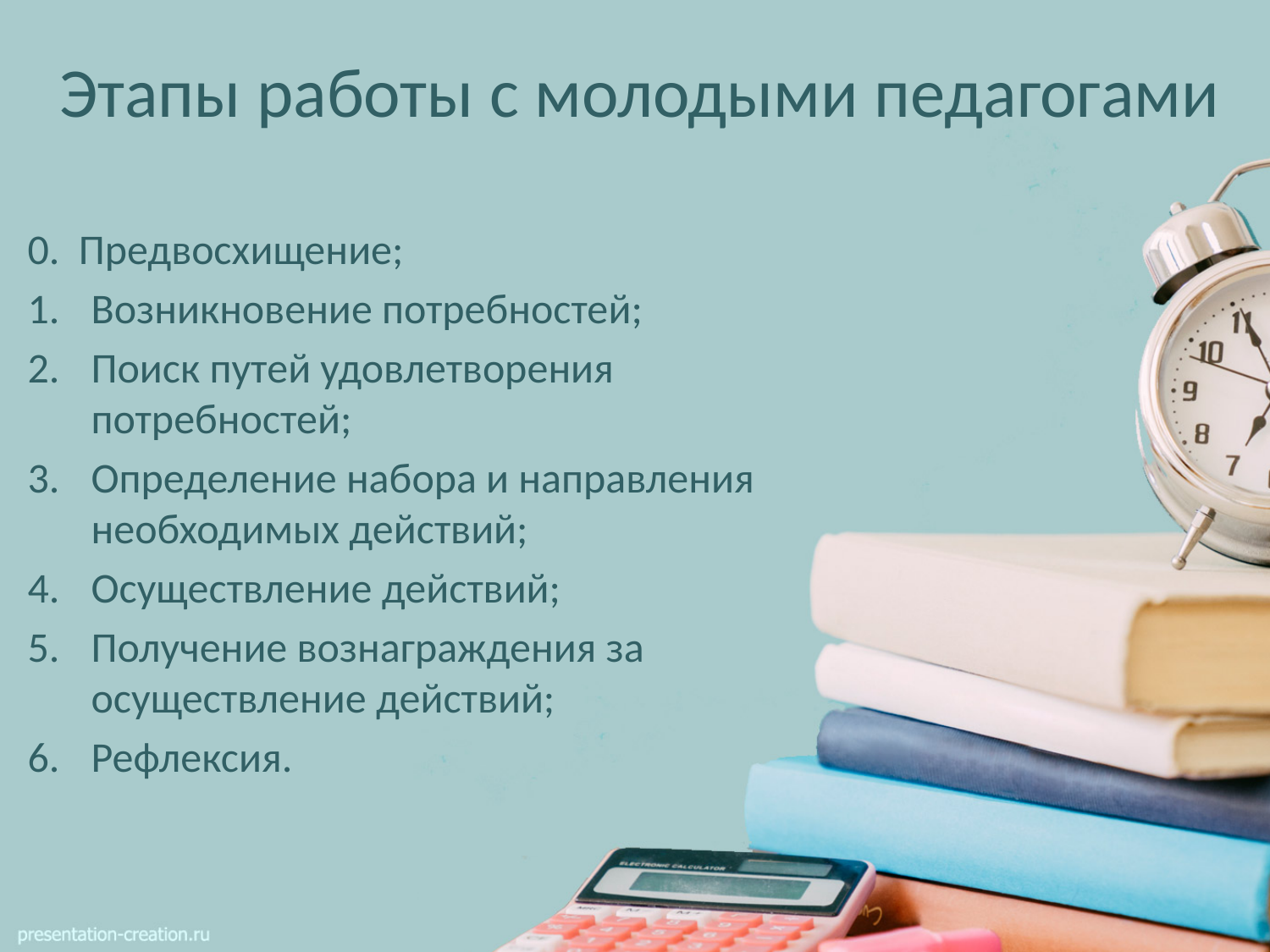

# Этапы работы с молодыми педагогами
0.  Предвосхищение;
Возникновение потребностей;
Поиск путей удовлетворения потребностей;
Определение набора и направления необходимых действий;
Осуществление действий;
Получение вознаграждения за осуществление действий;
Рефлексия.